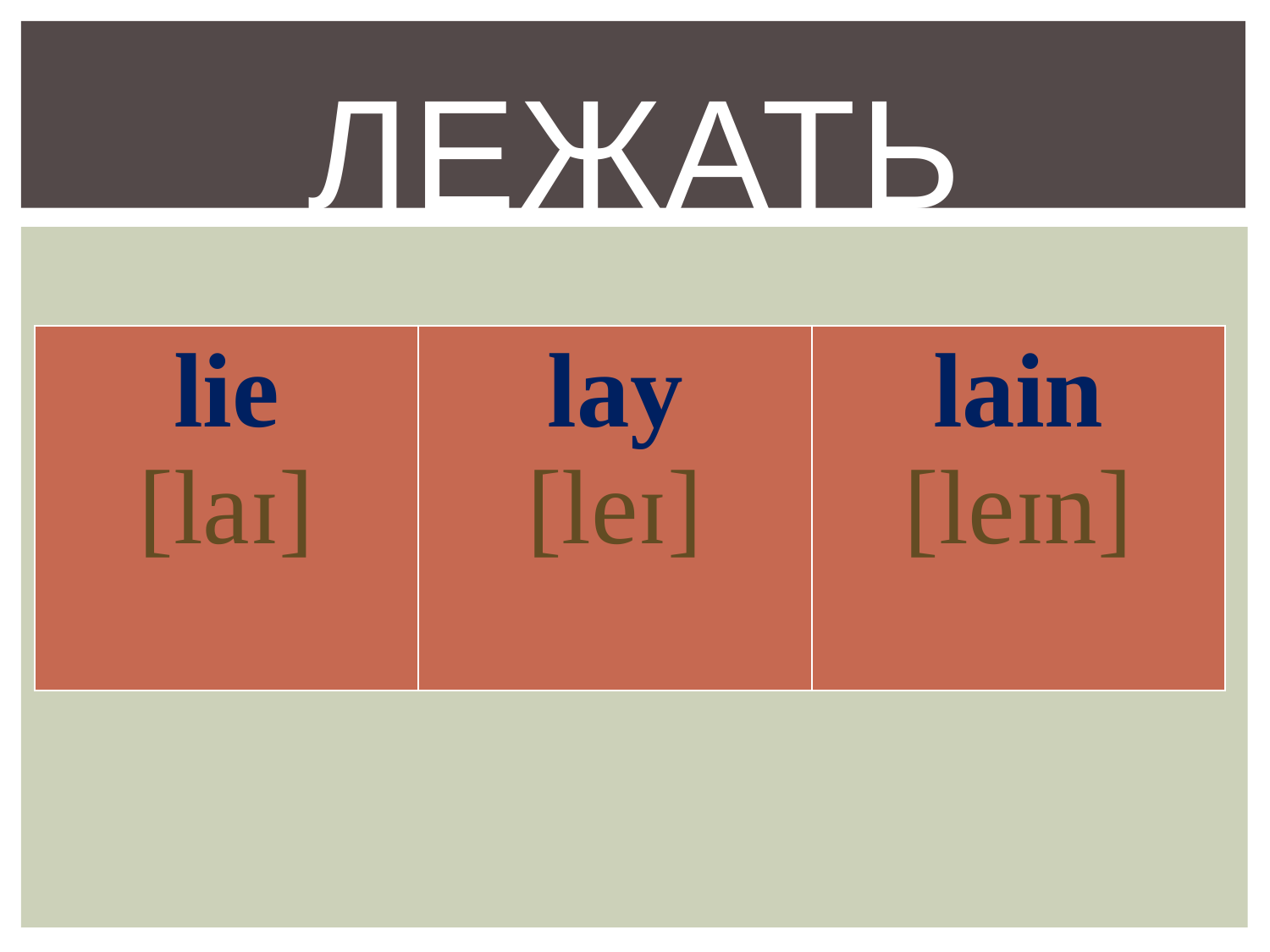

# лежать
| lie [laɪ] | lay [leɪ] | lain [leɪn] |
| --- | --- | --- |